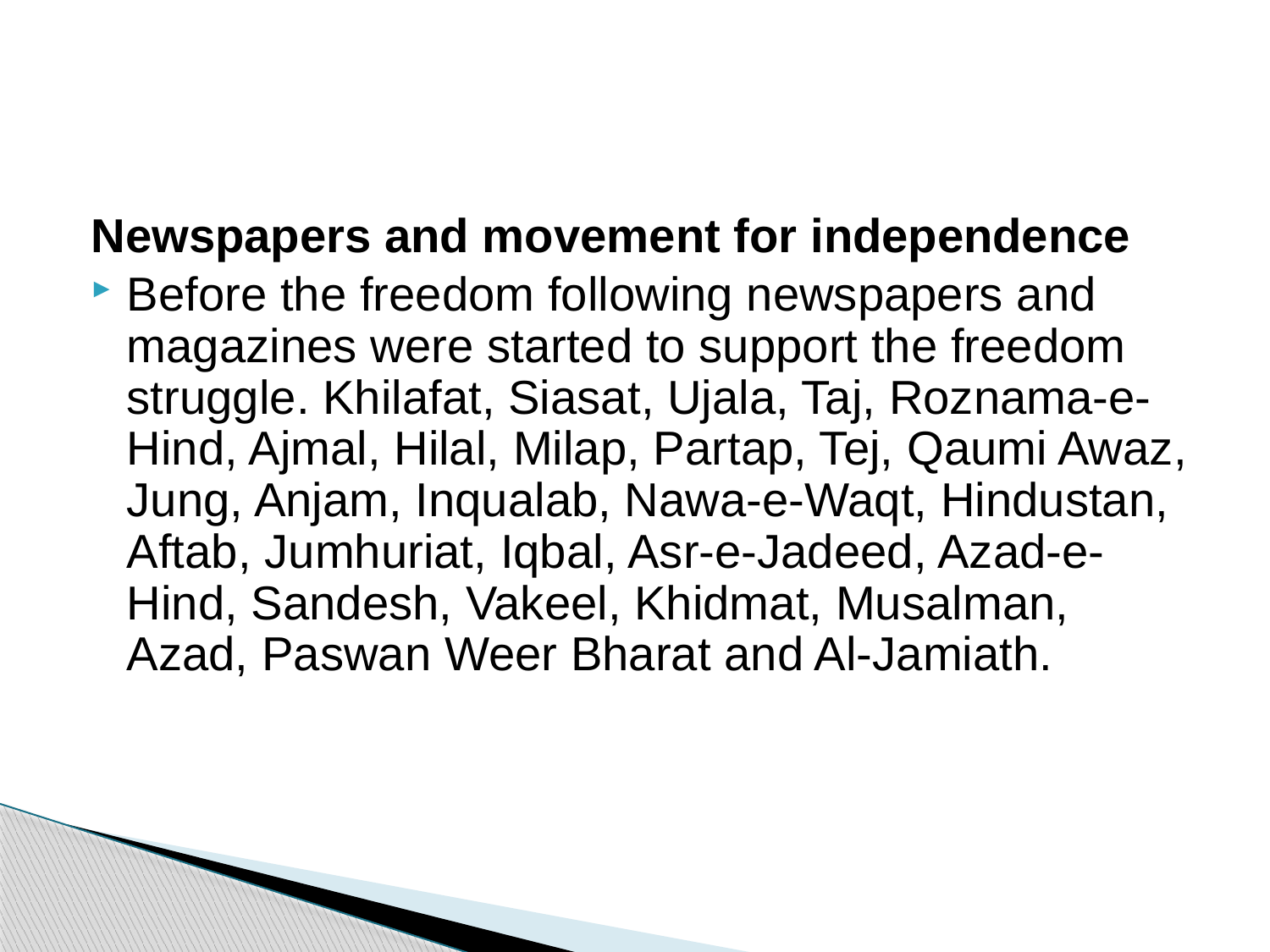

#
Newspapers and movement for independence
Before the freedom following newspapers and magazines were started to support the freedom struggle. Khilafat, Siasat, Ujala, Taj, Roznama-e-Hind, Ajmal, Hilal, Milap, Partap, Tej, Qaumi Awaz, Jung, Anjam, Inqualab, Nawa-e-Waqt, Hindustan, Aftab, Jumhuriat, Iqbal, Asr-e-Jadeed, Azad-e-Hind, Sandesh, Vakeel, Khidmat, Musalman, Azad, Paswan Weer Bharat and Al-Jamiath.